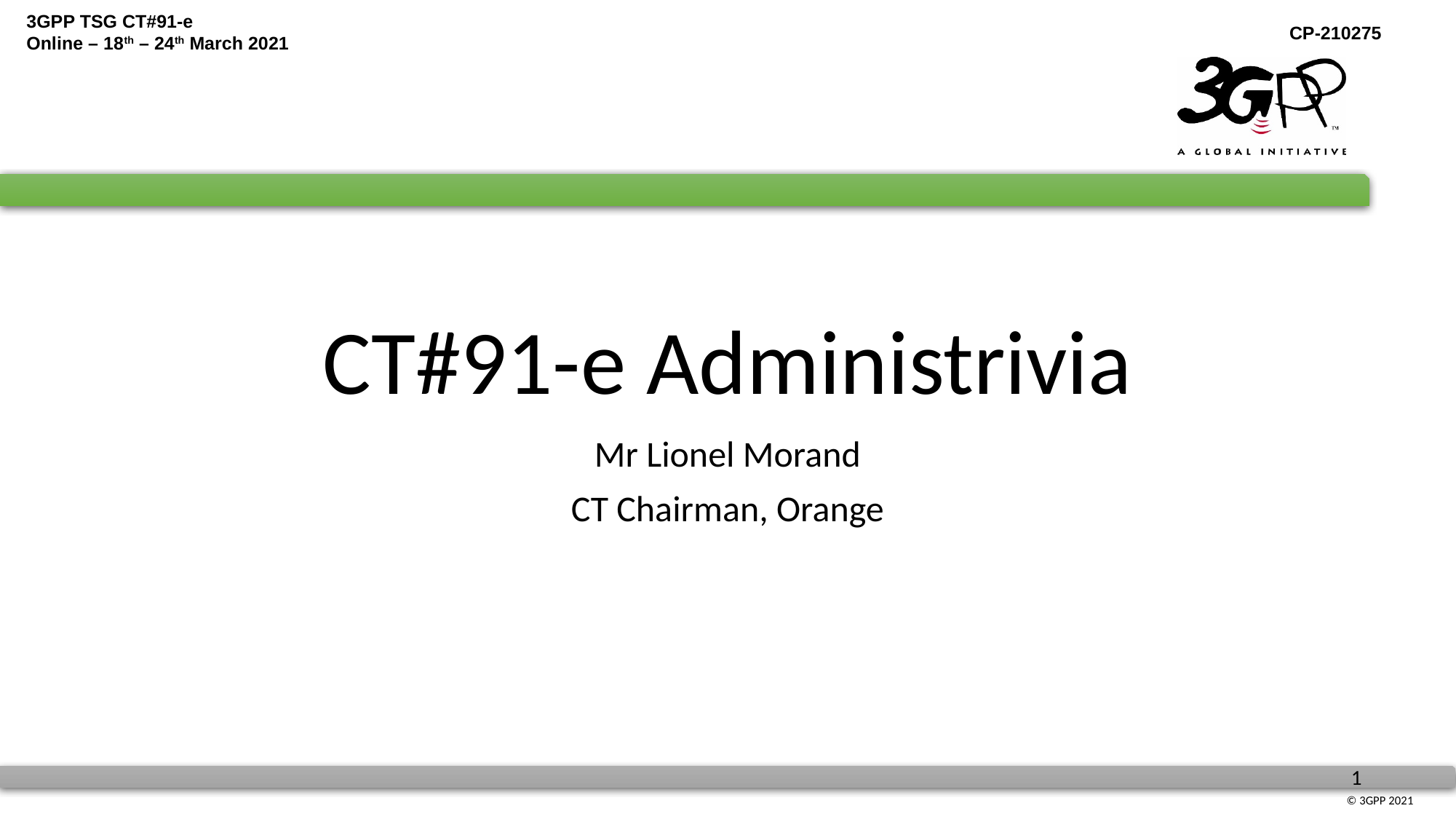

# CT#91-e Administrivia
Mr Lionel Morand
CT Chairman, Orange